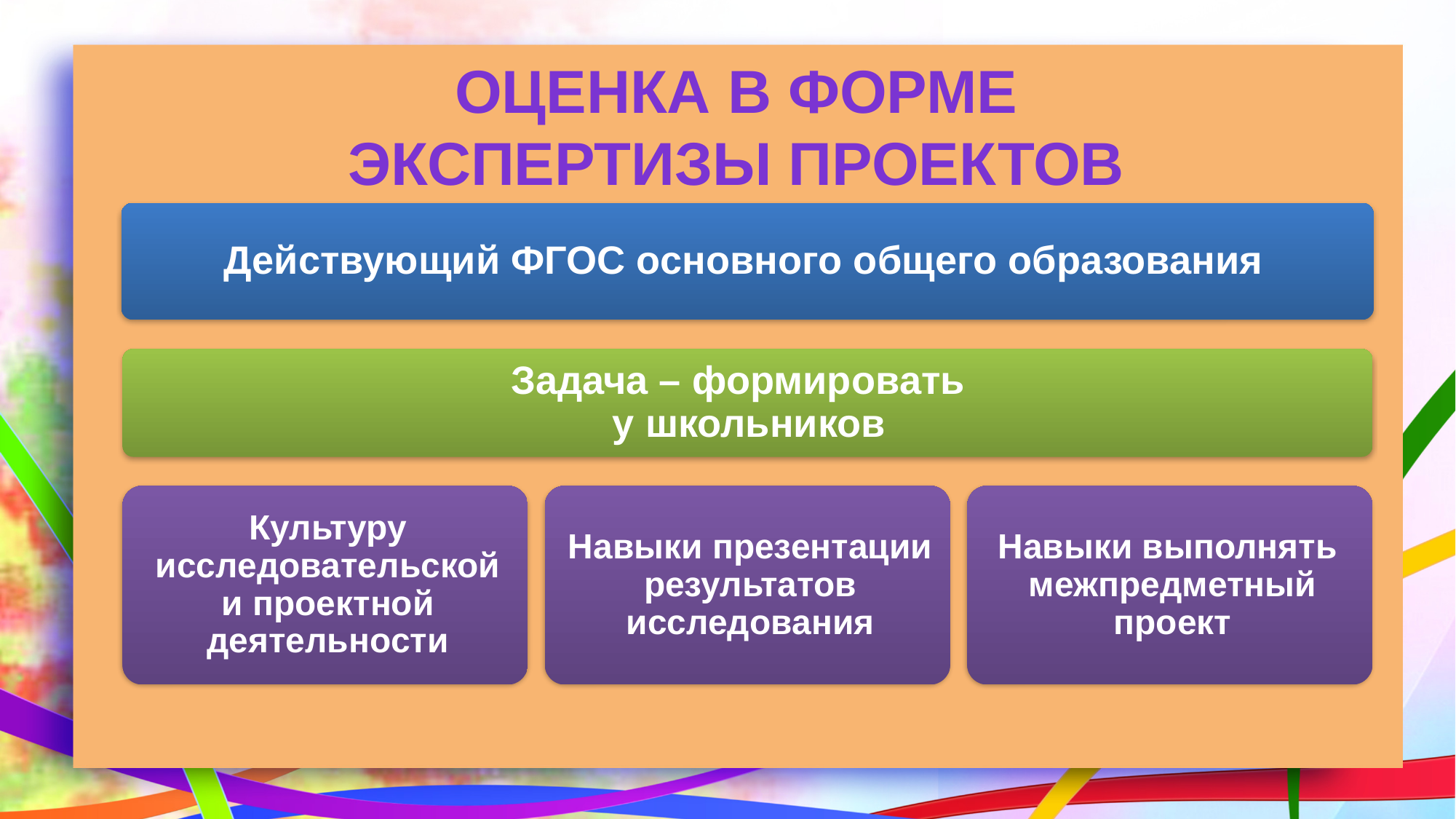

Оценка в форме
экспертизы проектов
Действующий ФГОС основного общего образования
Задача – формировать
у школьников
Культуру исследовательской
и проектной деятельности
Навыки презентации результатов исследования
Навыки выполнять
межпредметный проект